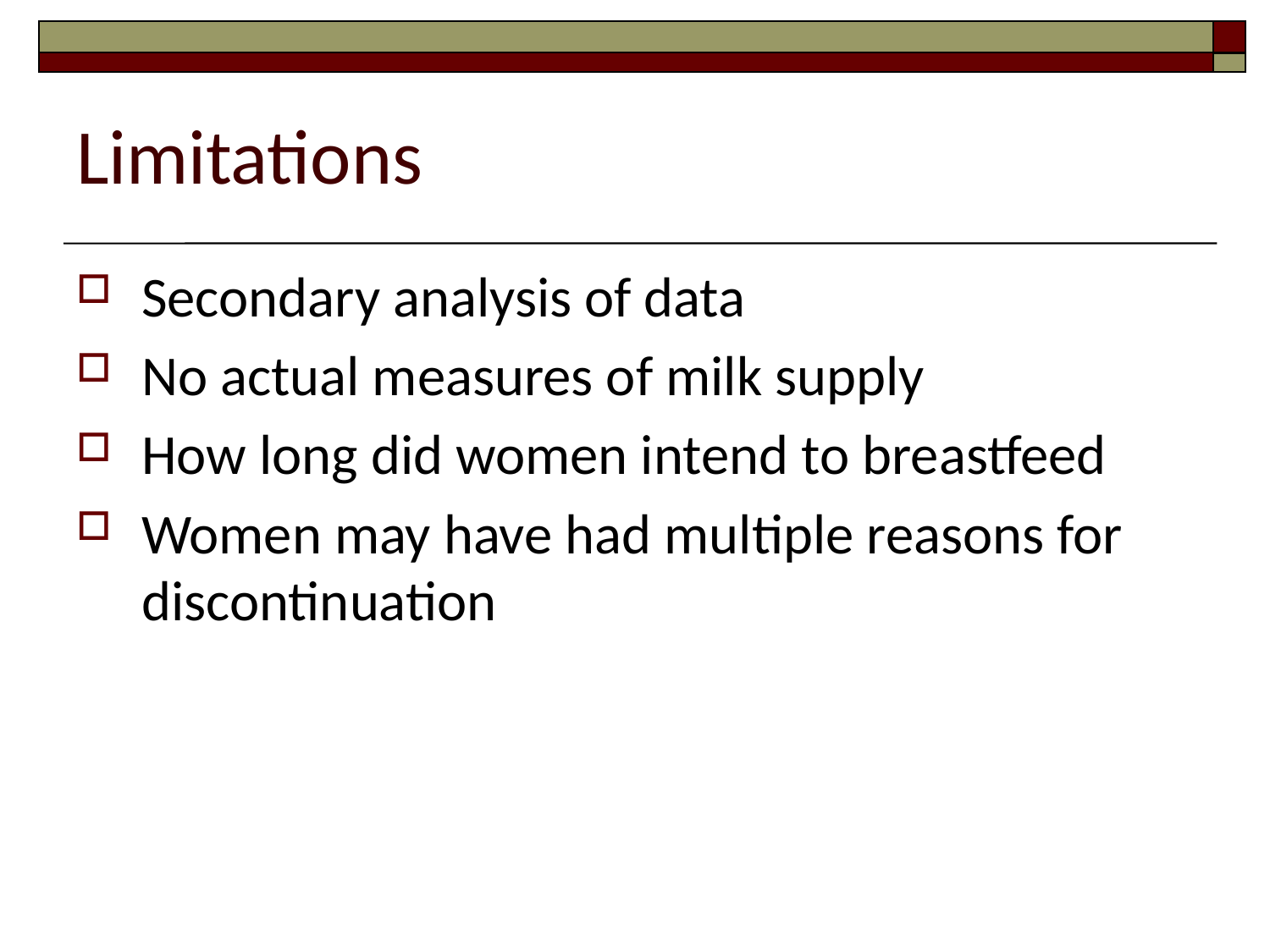

Limitations
Secondary analysis of data
No actual measures of milk supply
How long did women intend to breastfeed
Women may have had multiple reasons for discontinuation